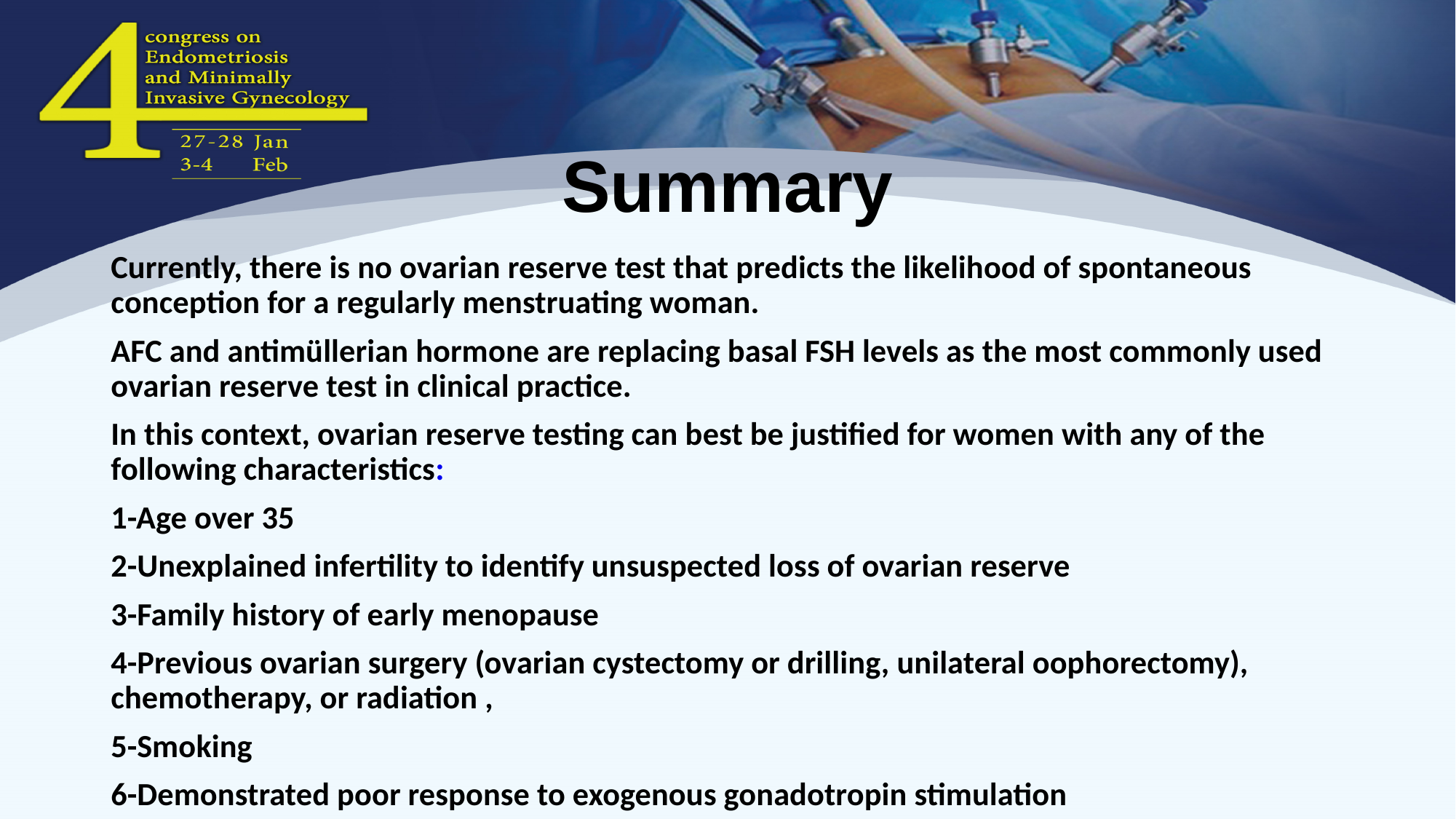

Summary
Currently, there is no ovarian reserve test that predicts the likelihood of spontaneous conception for a regularly menstruating woman.
AFC and antimüllerian hormone are replacing basal FSH levels as the most commonly used ovarian reserve test in clinical practice.
In this context, ovarian reserve testing can best be justified for women with any of the following characteristics:
1-Age over 35
2-Unexplained infertility to identify unsuspected loss of ovarian reserve
3-Family history of early menopause
4-Previous ovarian surgery (ovarian cystectomy or drilling, unilateral oophorectomy), chemotherapy, or radiation ,
5-Smoking
6-Demonstrated poor response to exogenous gonadotropin stimulation